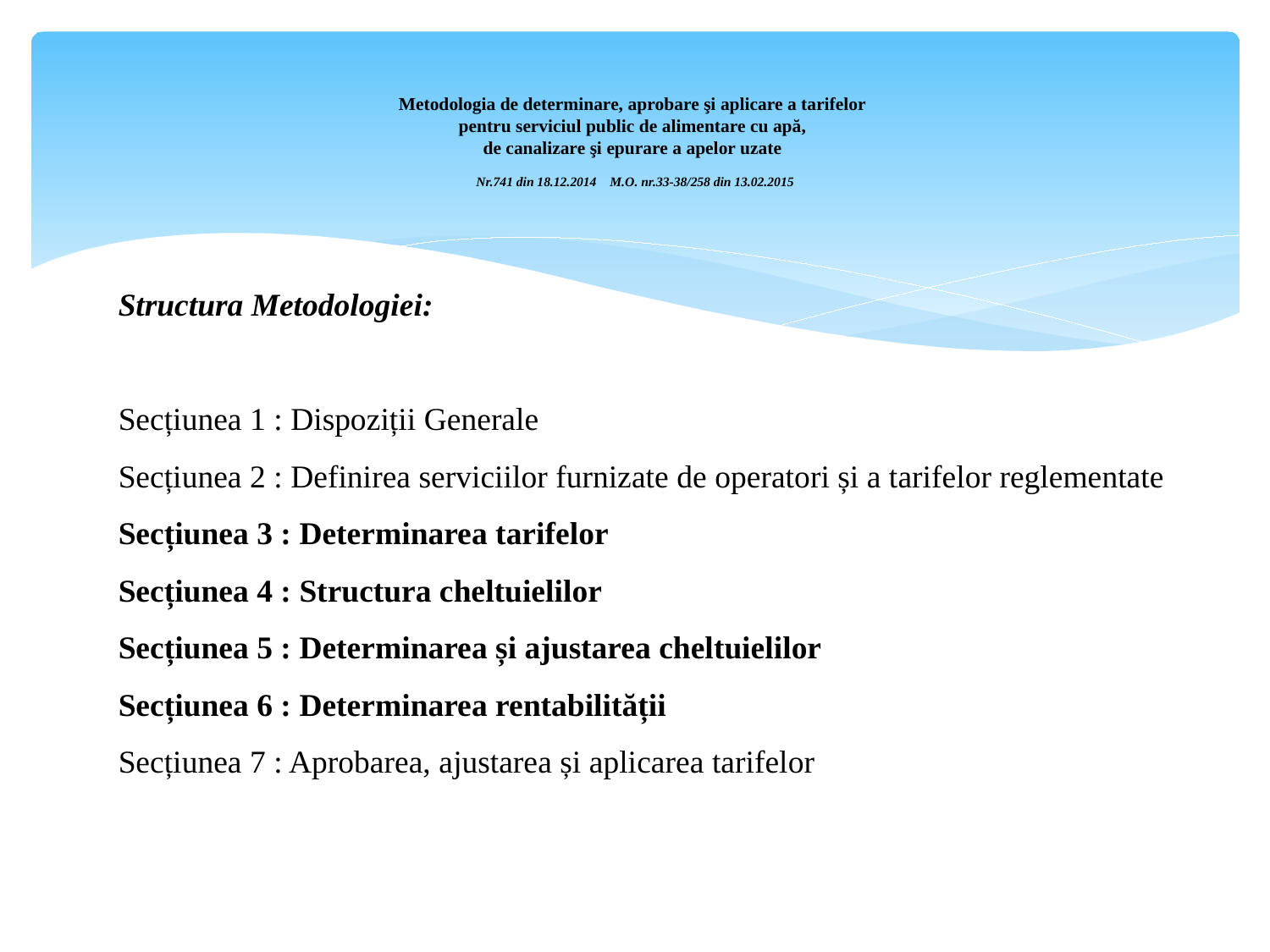

# Metodologia de determinare, aprobare şi aplicare a tarifelor pentru serviciul public de alimentare cu apă, de canalizare şi epurare a apelor uzate Nr.741 din 18.12.2014    M.O. nr.33-38/258 din 13.02.2015

Structura Metodologiei:
Secțiunea 1 : Dispoziții Generale
Secțiunea 2 : Definirea serviciilor furnizate de operatori și a tarifelor reglementate
Secțiunea 3 : Determinarea tarifelor
Secțiunea 4 : Structura cheltuielilor
Secțiunea 5 : Determinarea și ajustarea cheltuielilor
Secțiunea 6 : Determinarea rentabilității
Secțiunea 7 : Aprobarea, ajustarea și aplicarea tarifelor